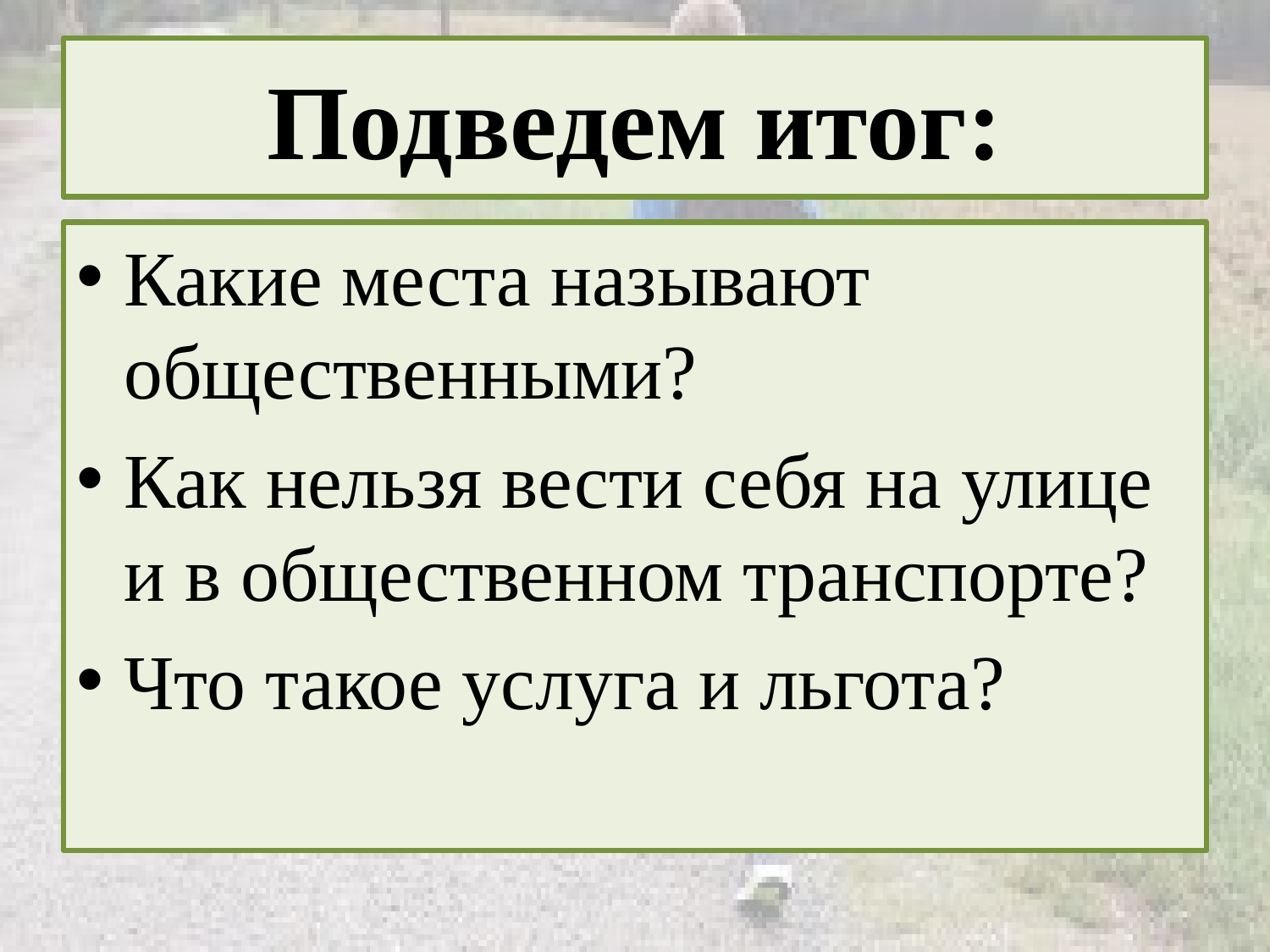

# Подведем итог:
Какие места называют общественными?
Как нельзя вести себя на улице и в общественном транспорте?
Что такое услуга и льгота?